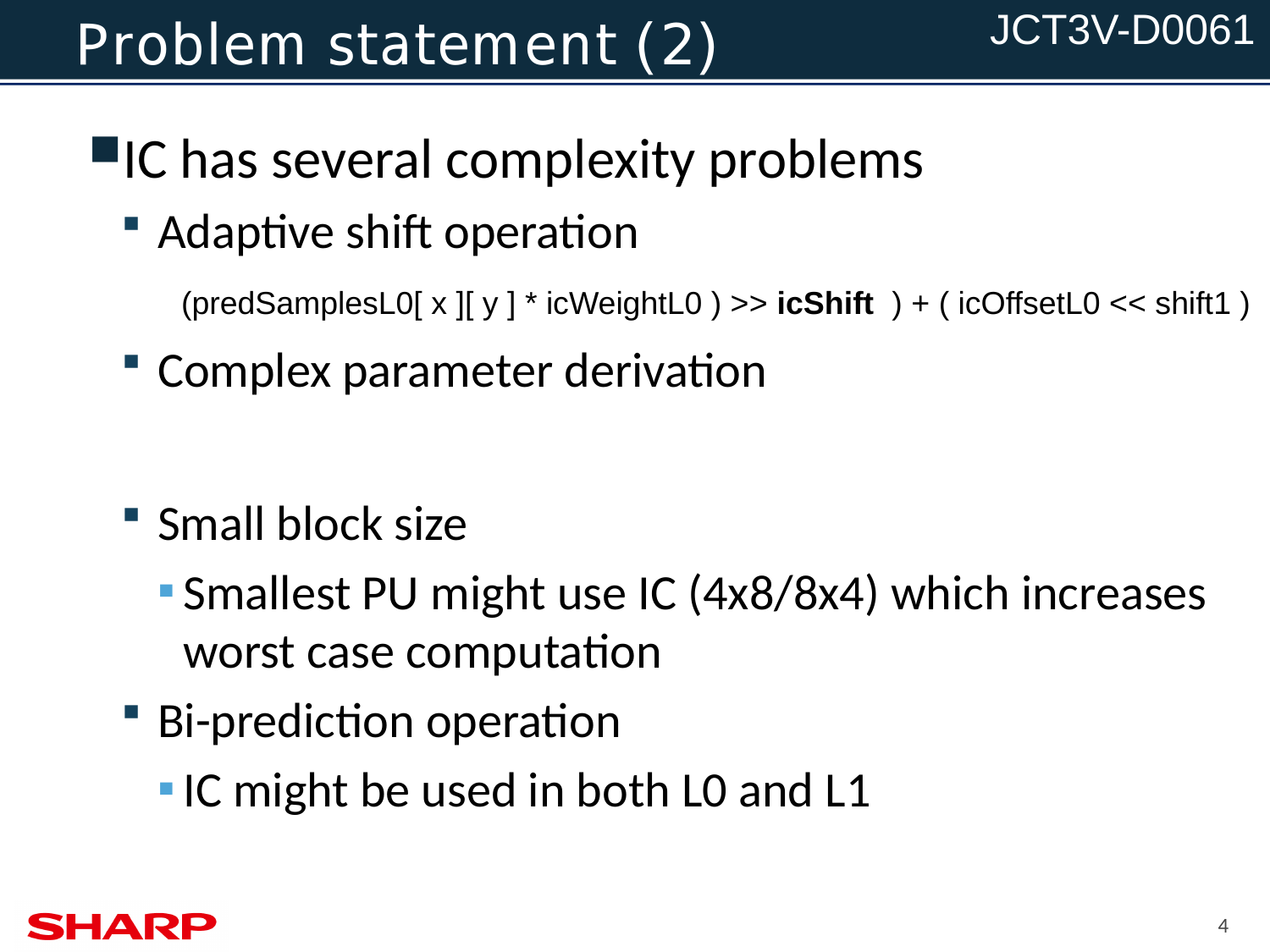

# Problem statement (2)
IC has several complexity problems
Adaptive shift operation

Complex parameter derivation

Small block size
Smallest PU might use IC (4x8/8x4) which increases worst case computation
Bi-prediction operation
IC might be used in both L0 and L1
 (predSamplesL0[ x ][ y ] * icWeightL0 ) >> icShift  ) + ( icOffsetL0 << shift1 )
4